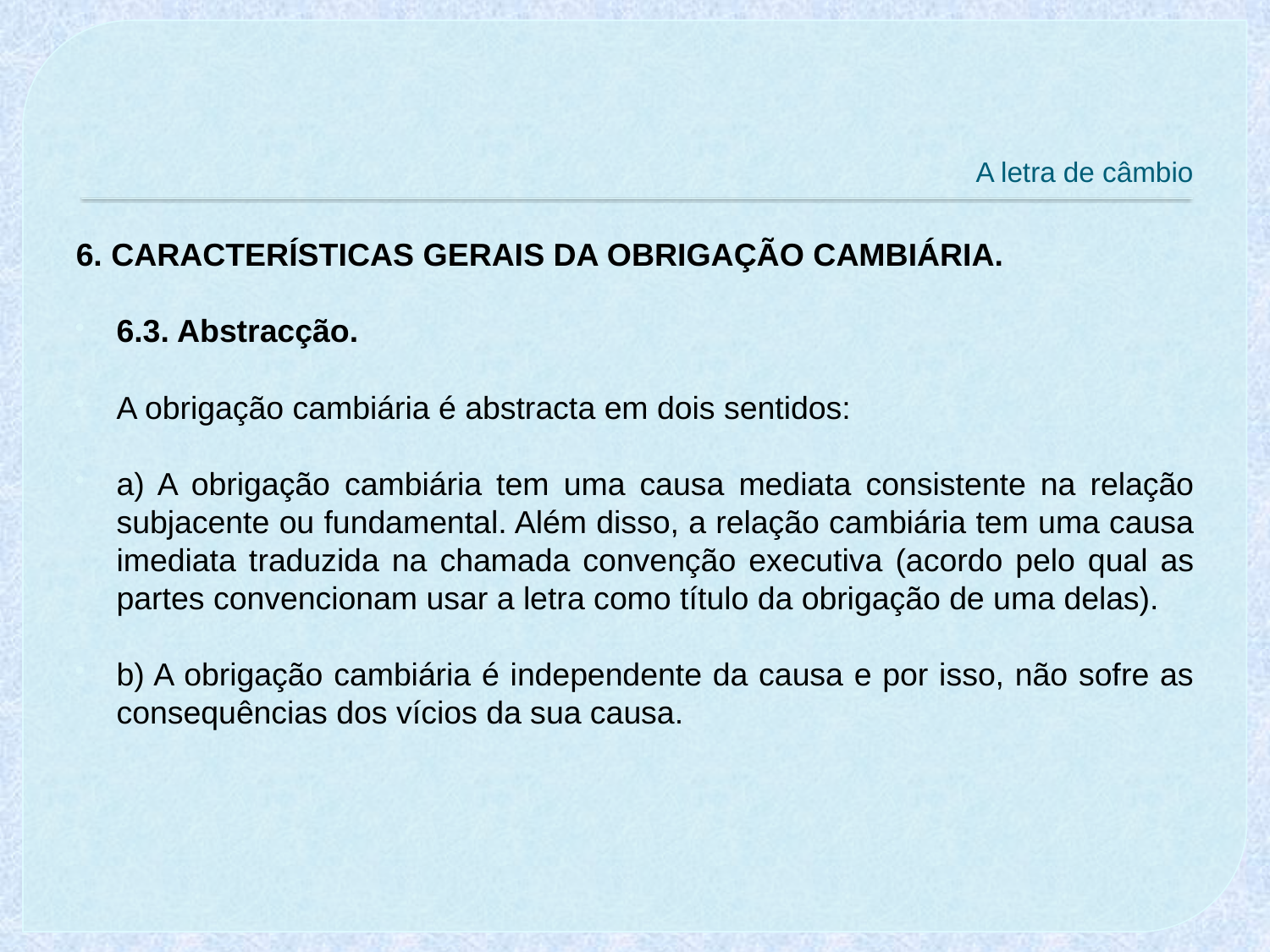

# A letra de câmbio
6. CARACTERÍSTICAS GERAIS DA OBRIGAÇÃO CAMBIÁRIA.

6.3. Abstracção.

A obrigação cambiária é abstracta em dois sentidos:

a) A obrigação cambiária tem uma causa mediata consistente na relação subjacente ou fundamental. Além disso, a relação cambiária tem uma causa imediata traduzida na chamada convenção executiva (acordo pelo qual as partes convencionam usar a letra como título da obrigação de uma delas).

b) A obrigação cambiária é independente da causa e por isso, não sofre as consequências dos vícios da sua causa.